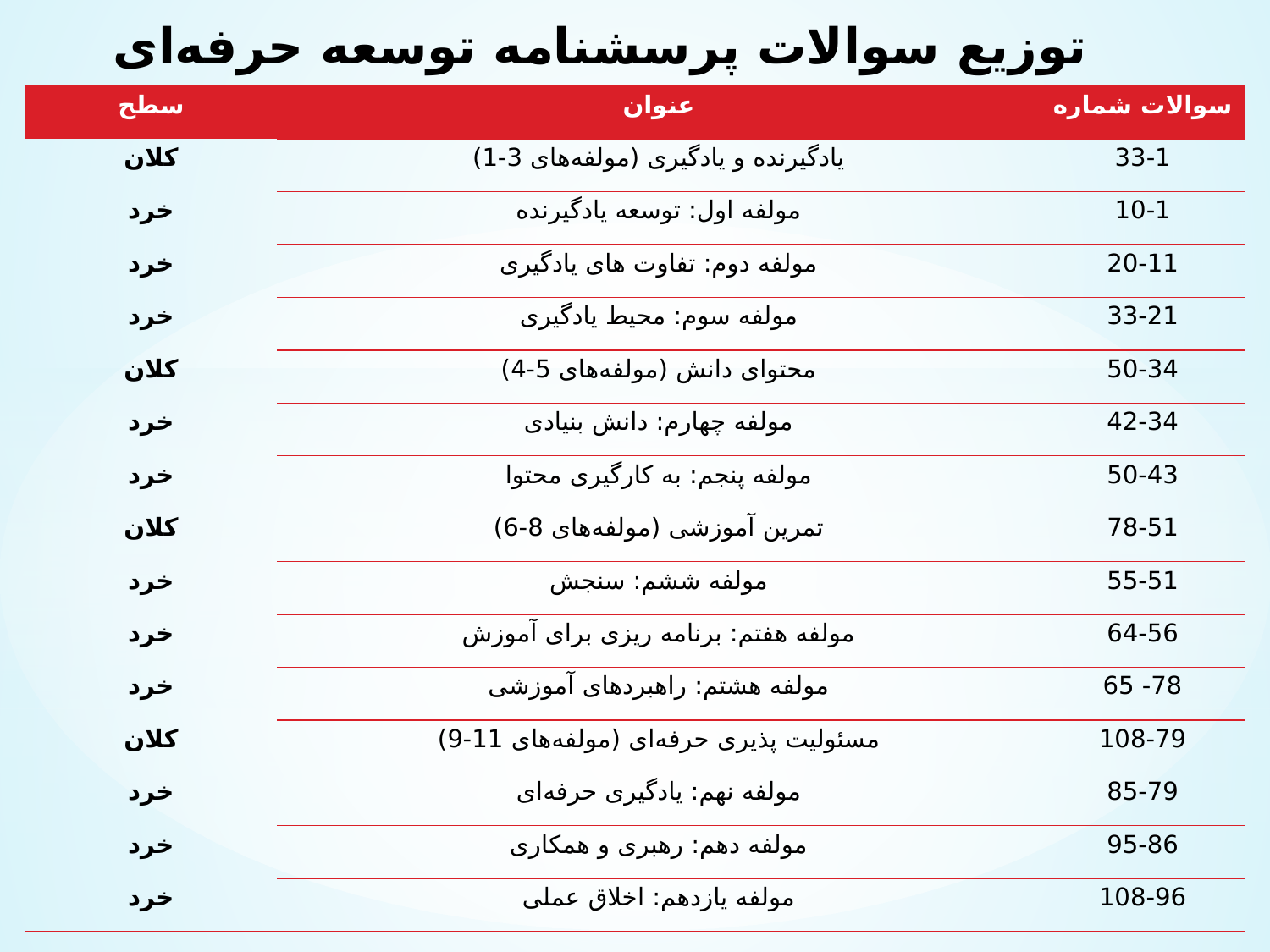

# توزیع سوالات پرسشنامه توسعه حرفه‌ای
| سطح | عنوان | سوالات شماره |
| --- | --- | --- |
| کلان | یادگیرنده و یادگیری (مولفه‌های 3-1) | 33-1 |
| خرد | مولفه اول: توسعه یادگیرنده | 10-1 |
| خرد | مولفه دوم: تفاوت های یادگیری | 20-11 |
| خرد | مولفه سوم: محیط یادگیری | 33-21 |
| کلان | محتوای دانش (مولفه‌های 5-4) | 50-34 |
| خرد | مولفه چهارم: دانش بنیادی | 42-34 |
| خرد | مولفه پنجم: به کارگیری محتوا | 50-43 |
| کلان | تمرین آموزشی (مولفه‌های 8-6) | 78-51 |
| خرد | مولفه ششم: سنجش | 55-51 |
| خرد | مولفه هفتم: برنامه ریزی برای آموزش | 64-56 |
| خرد | مولفه هشتم: راهبردهای آموزشی | 78- 65 |
| کلان | مسئولیت‌ پذیری حرفه‌ای (مولفه‌های 11-9) | 108-79 |
| خرد | مولفه نهم: یادگیری حرفه‌ای | 85-79 |
| خرد | مولفه دهم: رهبری و همکاری | 95-86 |
| خرد | مولفه یازدهم: اخلاق عملی | 108-96 |